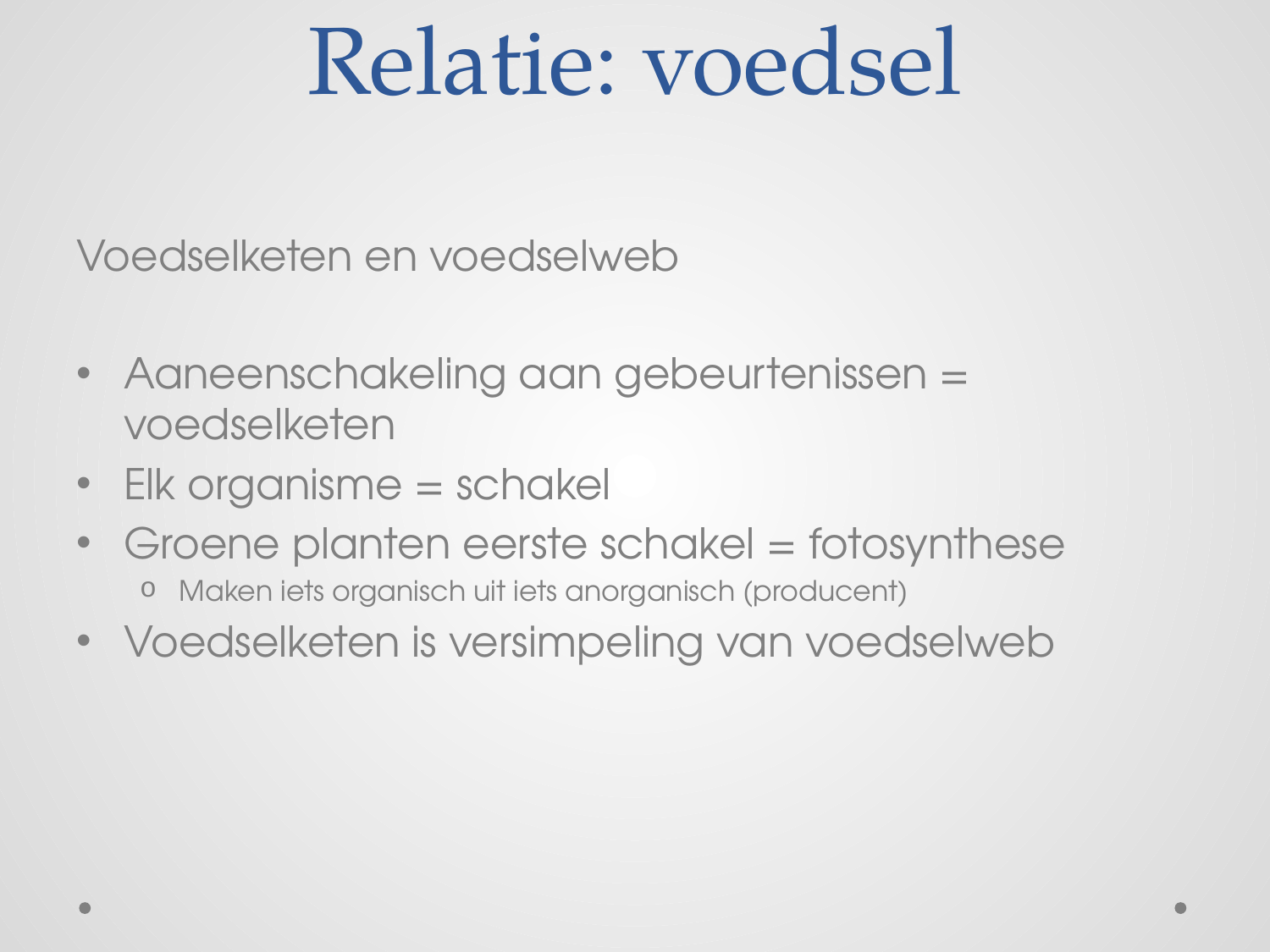

# Relatie: voedsel
Voedselketen en voedselweb

Aaneenschakeling aan gebeurtenissen = voedselketen
Elk organisme = schakel
Groene planten eerste schakel = fotosynthese
Maken iets organisch uit iets anorganisch (producent)
Voedselketen is versimpeling van voedselweb